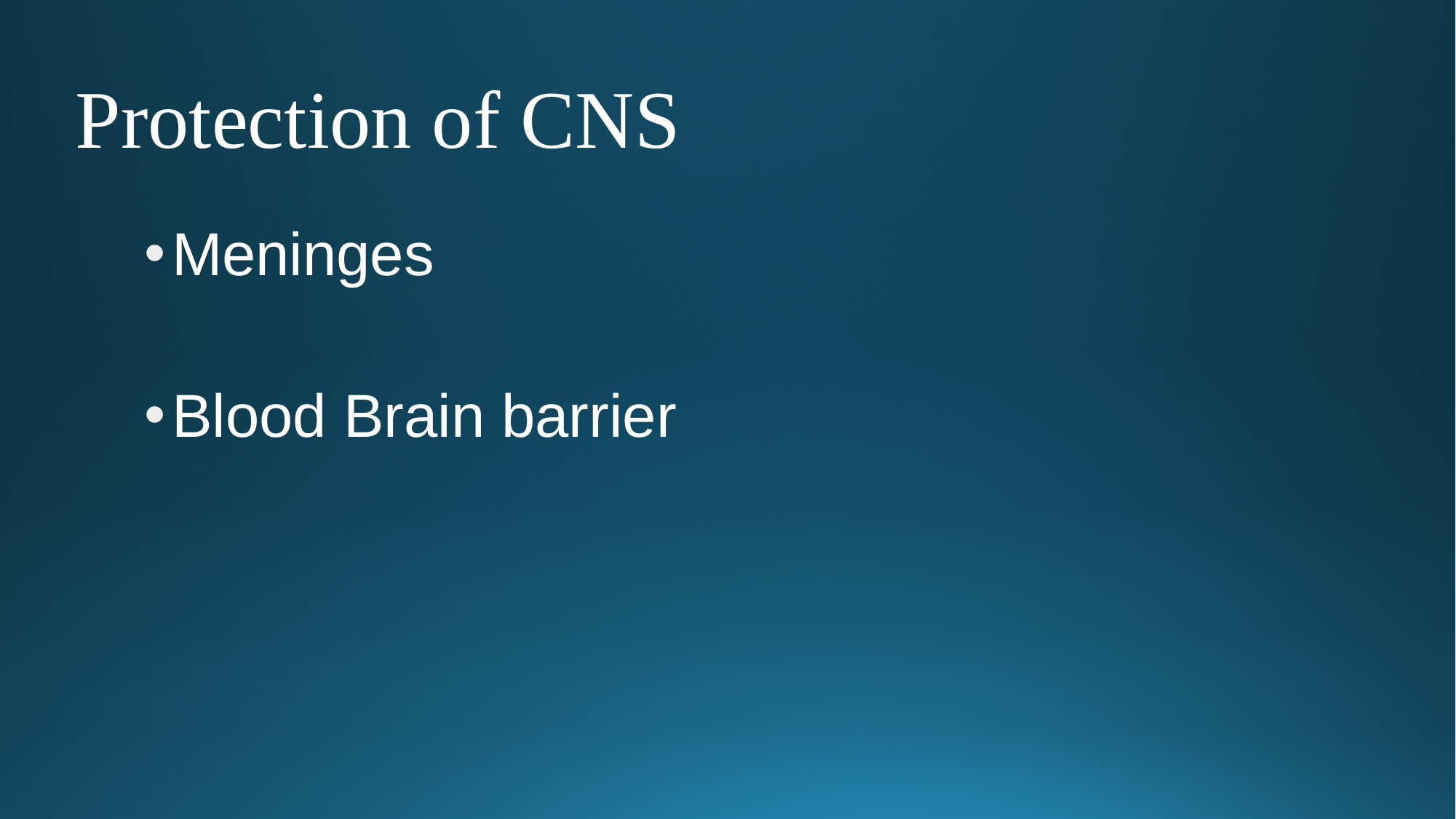

# Protection of CNS
Meninges

Blood Brain barrier